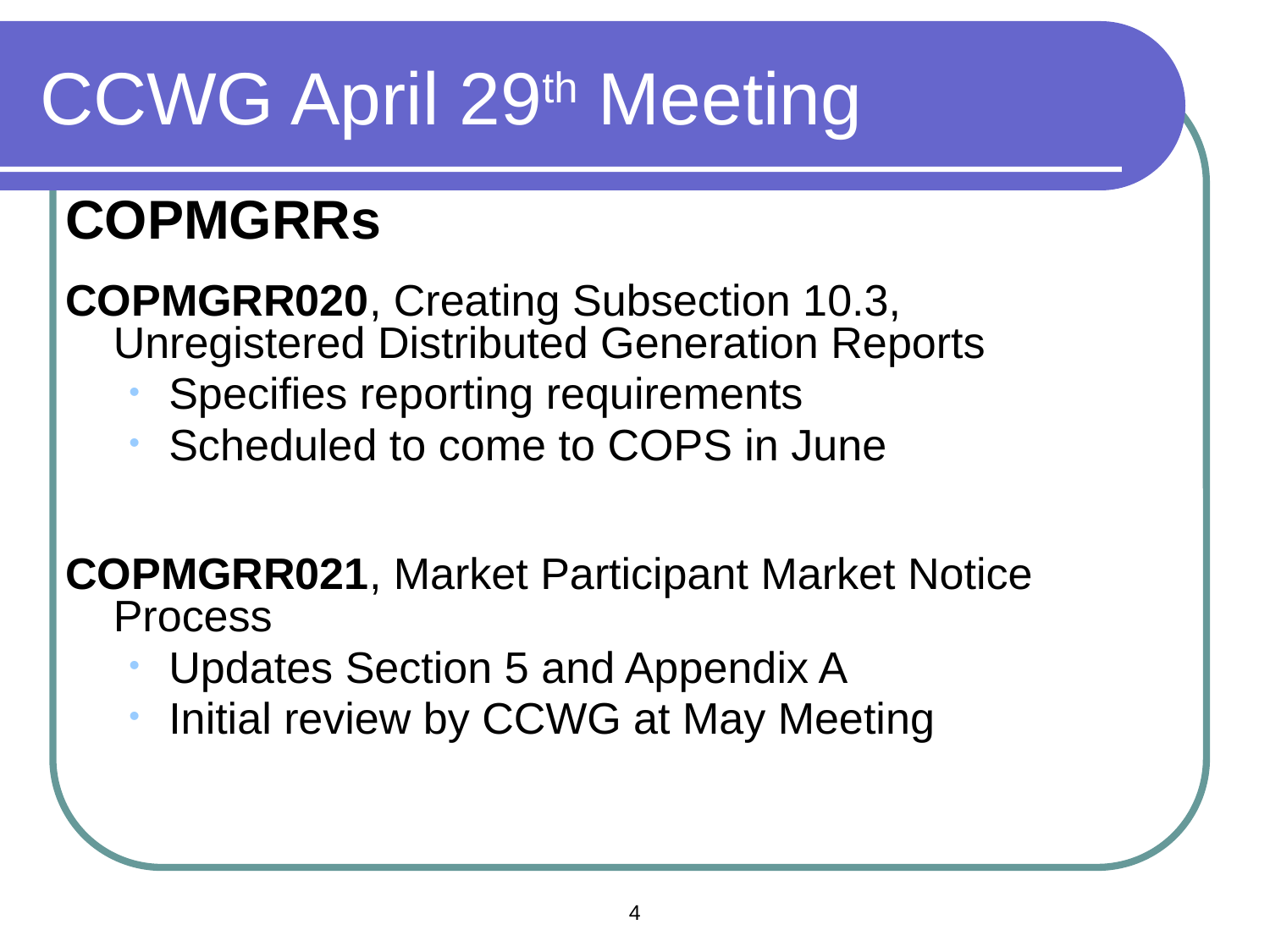

# CCWG April 29th Meeting
COPMGRRs

COPMGRR020, Creating Subsection 10.3, Unregistered Distributed Generation Reports
Specifies reporting requirements
Scheduled to come to COPS in June

COPMGRR021, Market Participant Market Notice Process
Updates Section 5 and Appendix A
Initial review by CCWG at May Meeting

4